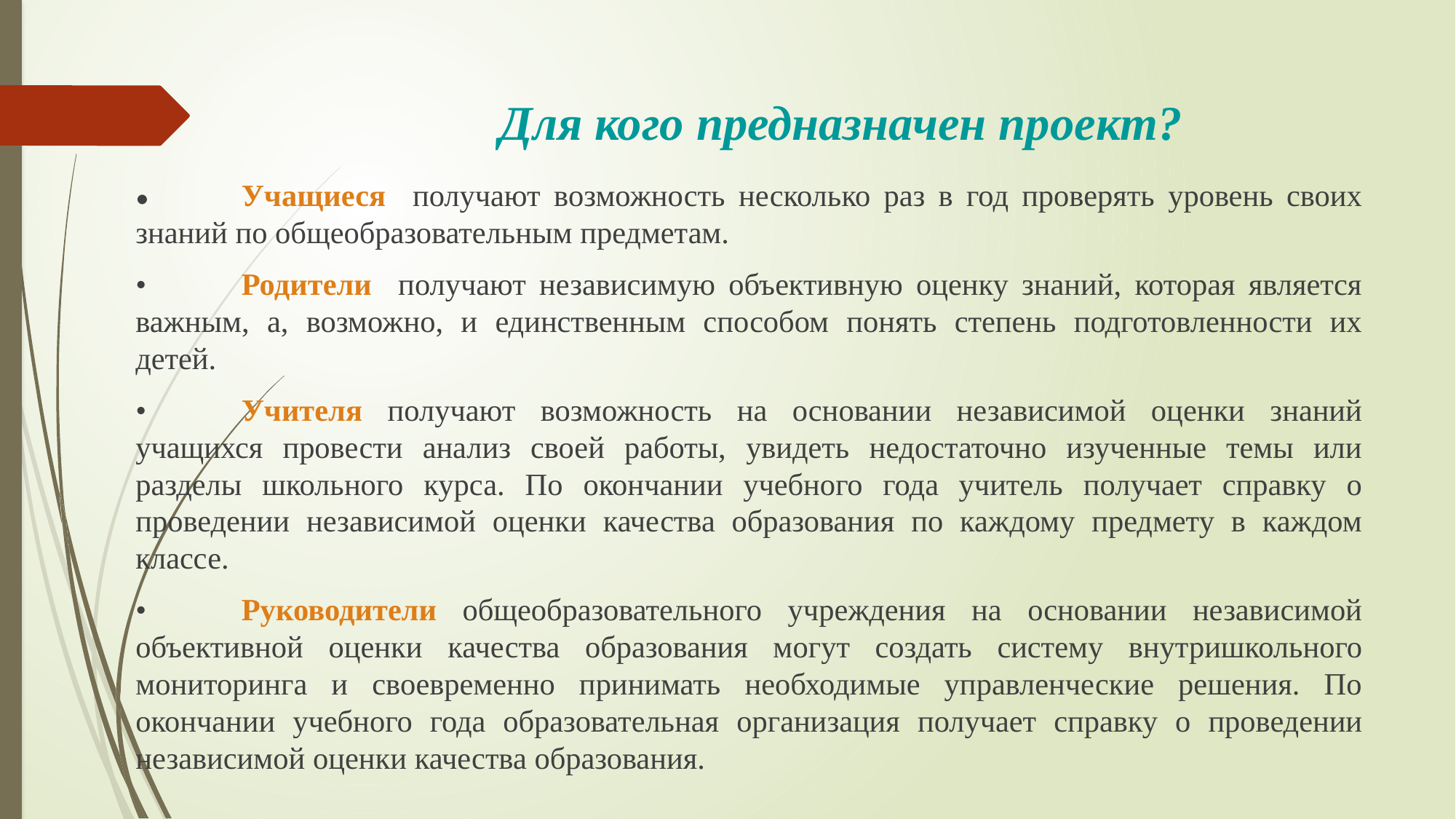

# Для кого предназначен проект?
•	Учащиеся  получают возможность несколько раз в год проверять уровень своих знаний по общеобразовательным предметам.
•	Родители  получают независимую объективную оценку знаний, которая является важным, а, возможно, и единственным способом понять степень подготовленности их детей.
•	Учителя получают возможность на основании независимой оценки знаний учащихся провести анализ своей работы, увидеть недостаточно изученные темы или разделы школьного курса. По окончании учебного года учитель получает справку о проведении независимой оценки качества образования по каждому предмету в каждом классе.
•	Руководители общеобразовательного учреждения на основании независимой объективной оценки качества образования могут создать систему внутришкольного мониторинга и своевременно принимать необходимые управленческие решения. По окончании учебного года образовательная организация получает справку о проведении независимой оценки качества образования.